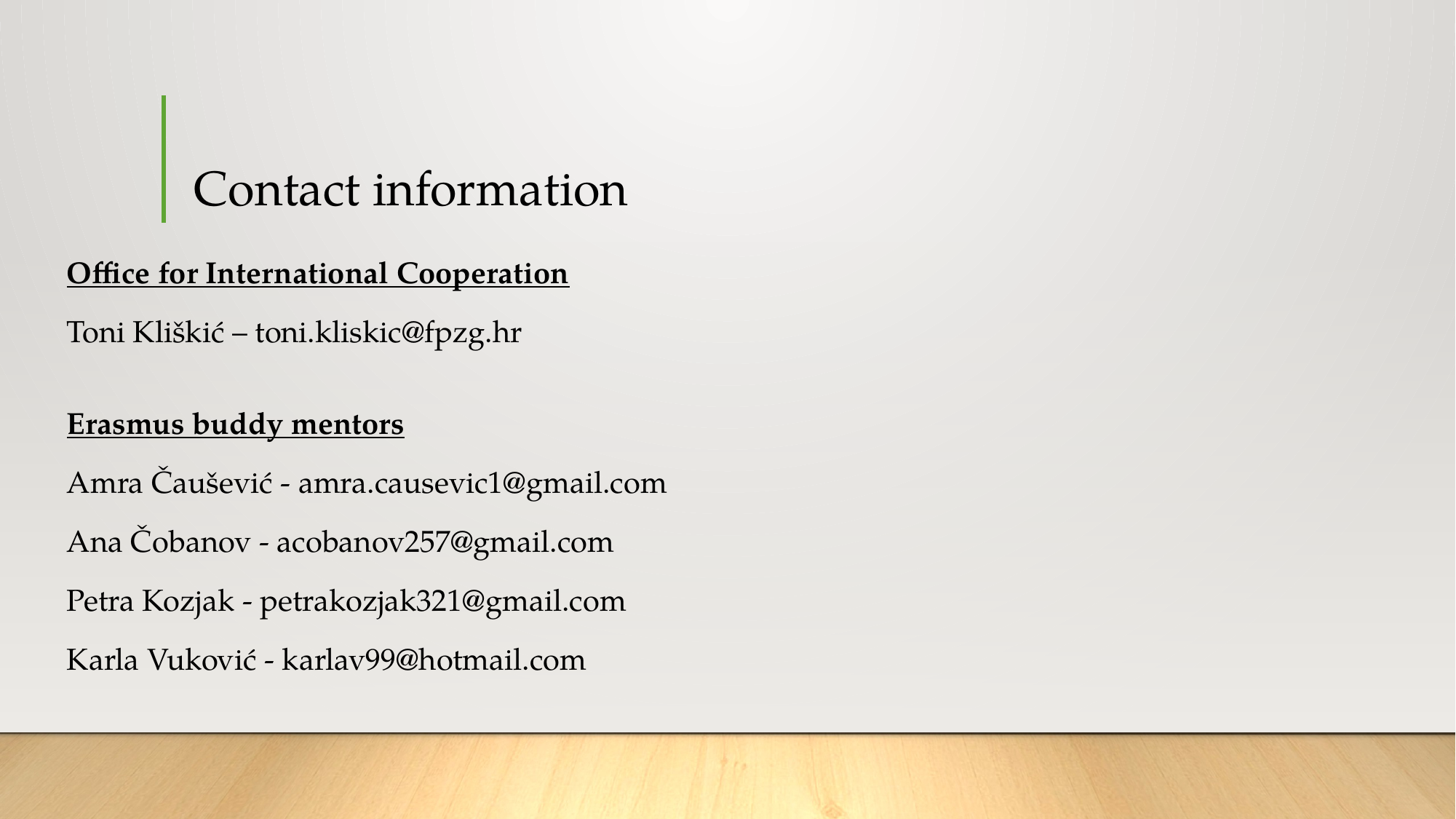

# Contact information
Office for International Cooperation
Toni Kliškić – toni.kliskic@fpzg.hr

Erasmus buddy mentors
Amra Čaušević - amra.causevic1@gmail.com
Ana Čobanov - acobanov257@gmail.com
Petra Kozjak - petrakozjak321@gmail.com
Karla Vuković - karlav99@hotmail.com